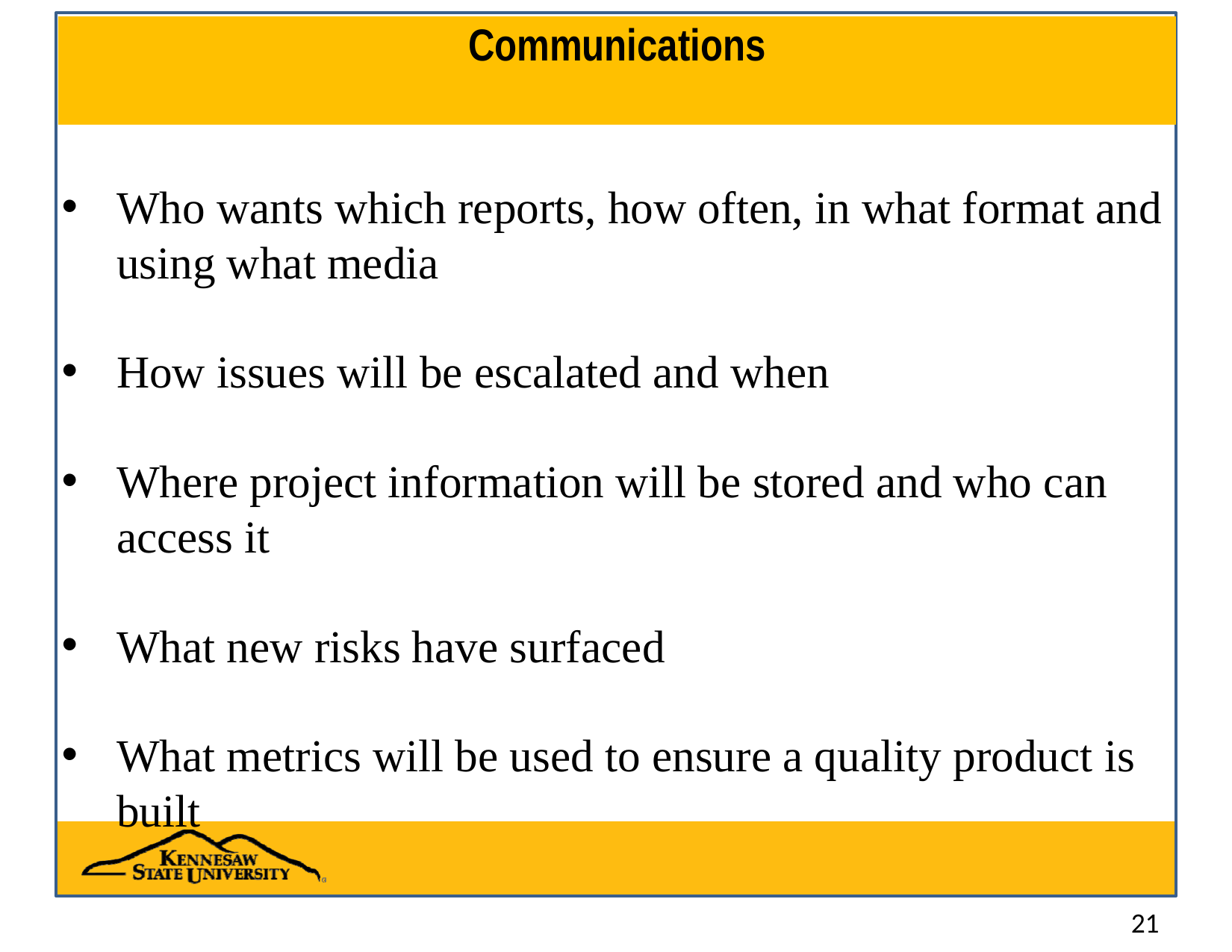

# Communications
Who wants which reports, how often, in what format and using what media

How issues will be escalated and when

Where project information will be stored and who can access it

What new risks have surfaced

What metrics will be used to ensure a quality product is built